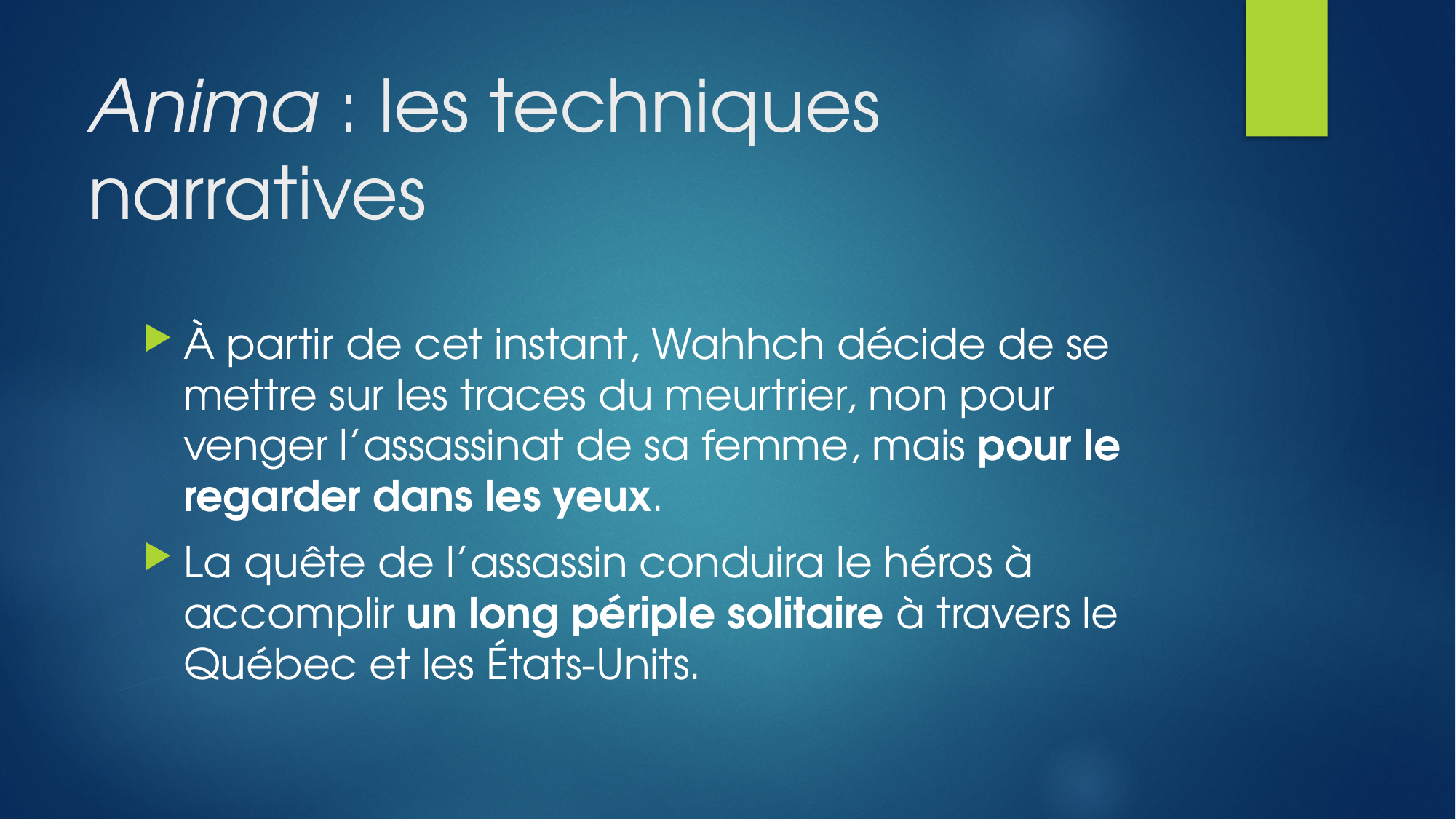

# Anima : les techniques narratives

À partir de cet instant, Wahhch décide de se mettre sur les traces du meurtrier, non pour venger l’assassinat de sa femme, mais pour le regarder dans les yeux.
La quête de l’assassin conduira le héros à accomplir un long périple solitaire à travers le Québec et les États-Units.